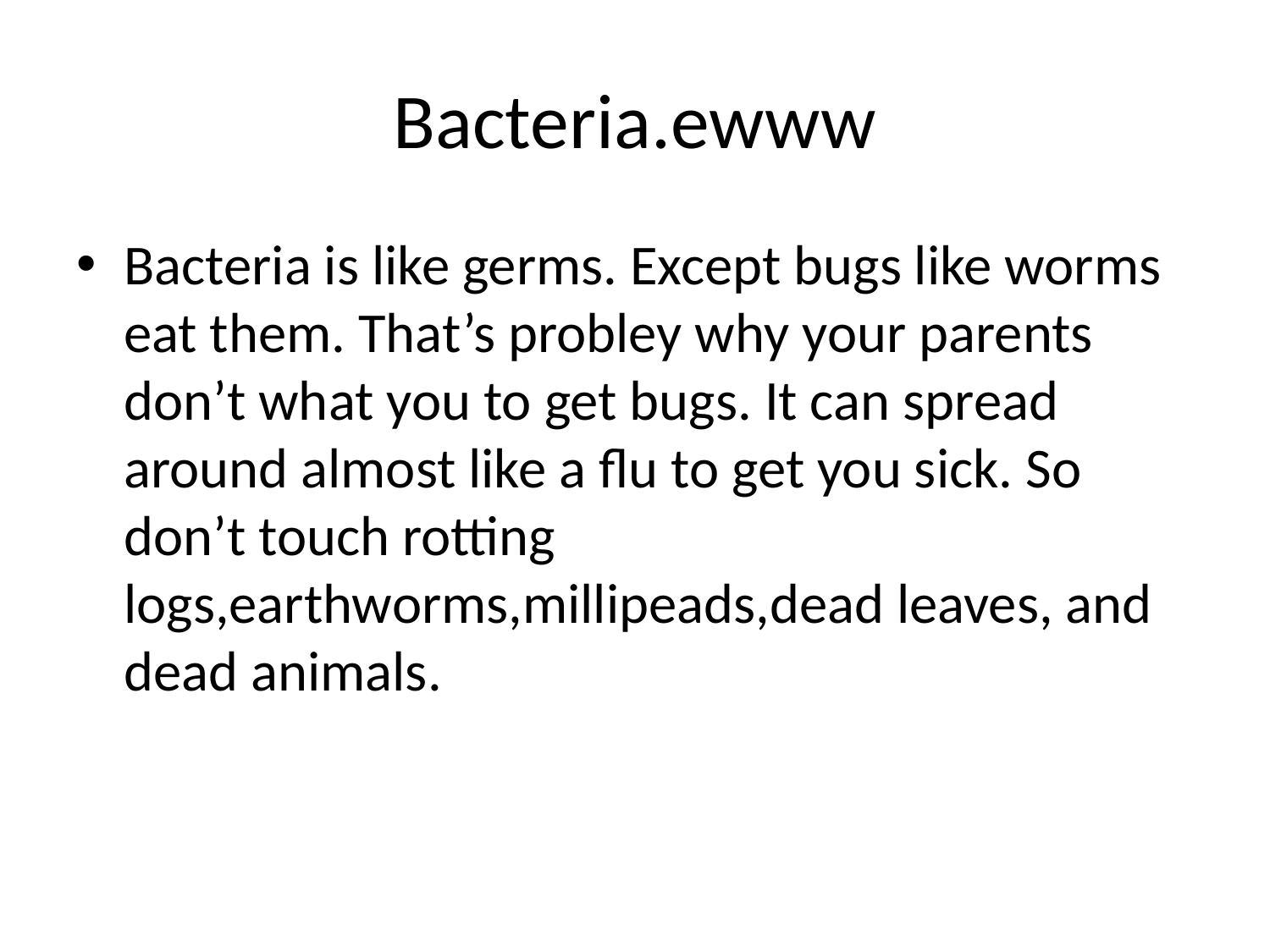

# Bacteria.ewww
Bacteria is like germs. Except bugs like worms eat them. That’s probley why your parents don’t what you to get bugs. It can spread around almost like a flu to get you sick. So don’t touch rotting logs,earthworms,millipeads,dead leaves, and dead animals.